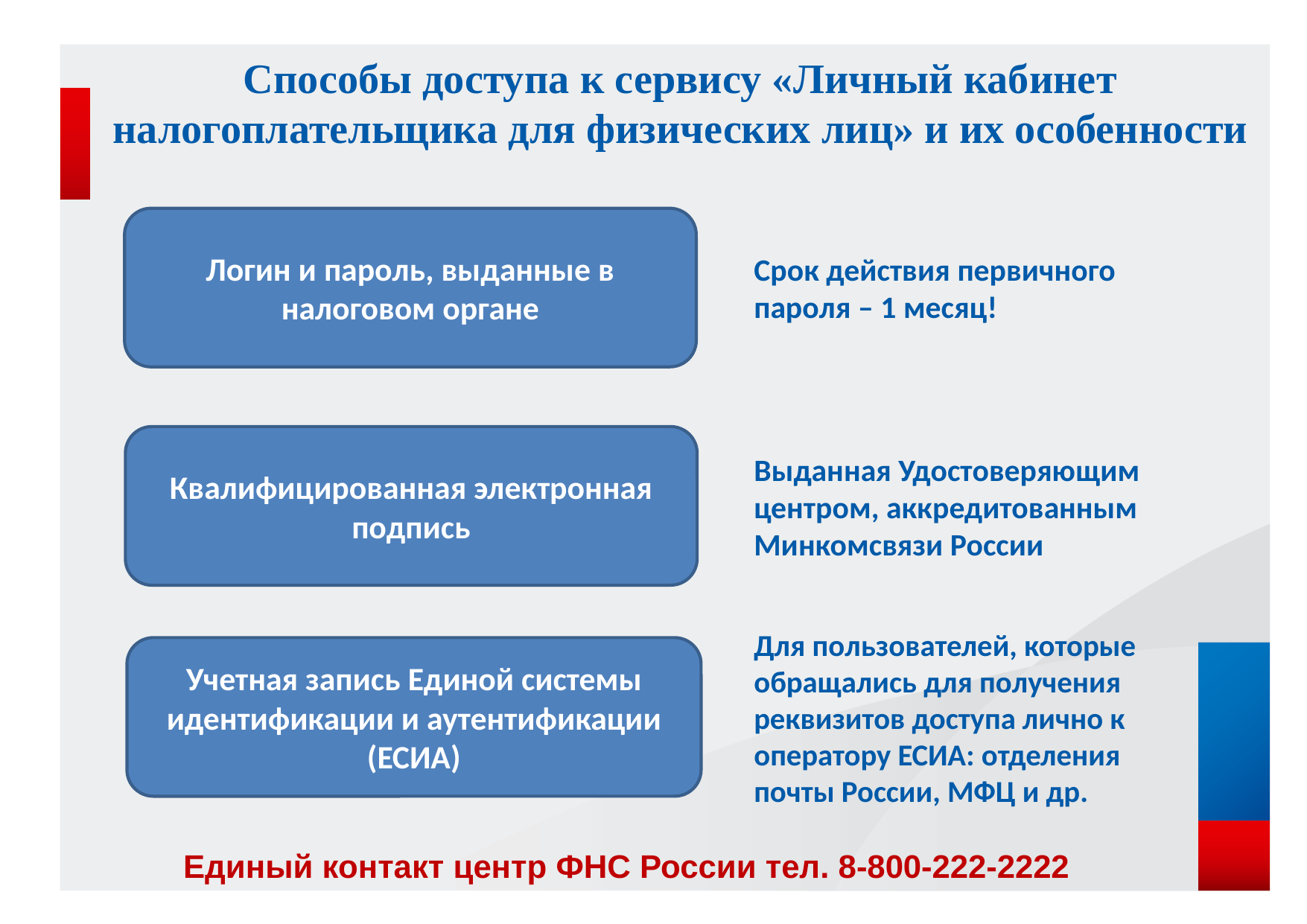

Способы доступа к сервису «Личный кабинет налогоплательщика для физических лиц» и их особенности
Логин и пароль, выданные в налоговом органе
Срок действия первичного
пароля – 1 месяц!
Квалифицированная электронная подпись
Выданная Удостоверяющим
центром, аккредитованным
Минкомсвязи России
Для пользователей, которые
обращались для получения
реквизитов доступа лично к
оператору ЕСИА: отделения
почты России, МФЦ и др.
Учетная запись Единой системы идентификации и аутентификации (ЕСИА)
Единый контакт центр ФНС России тел. 8-800-222-2222